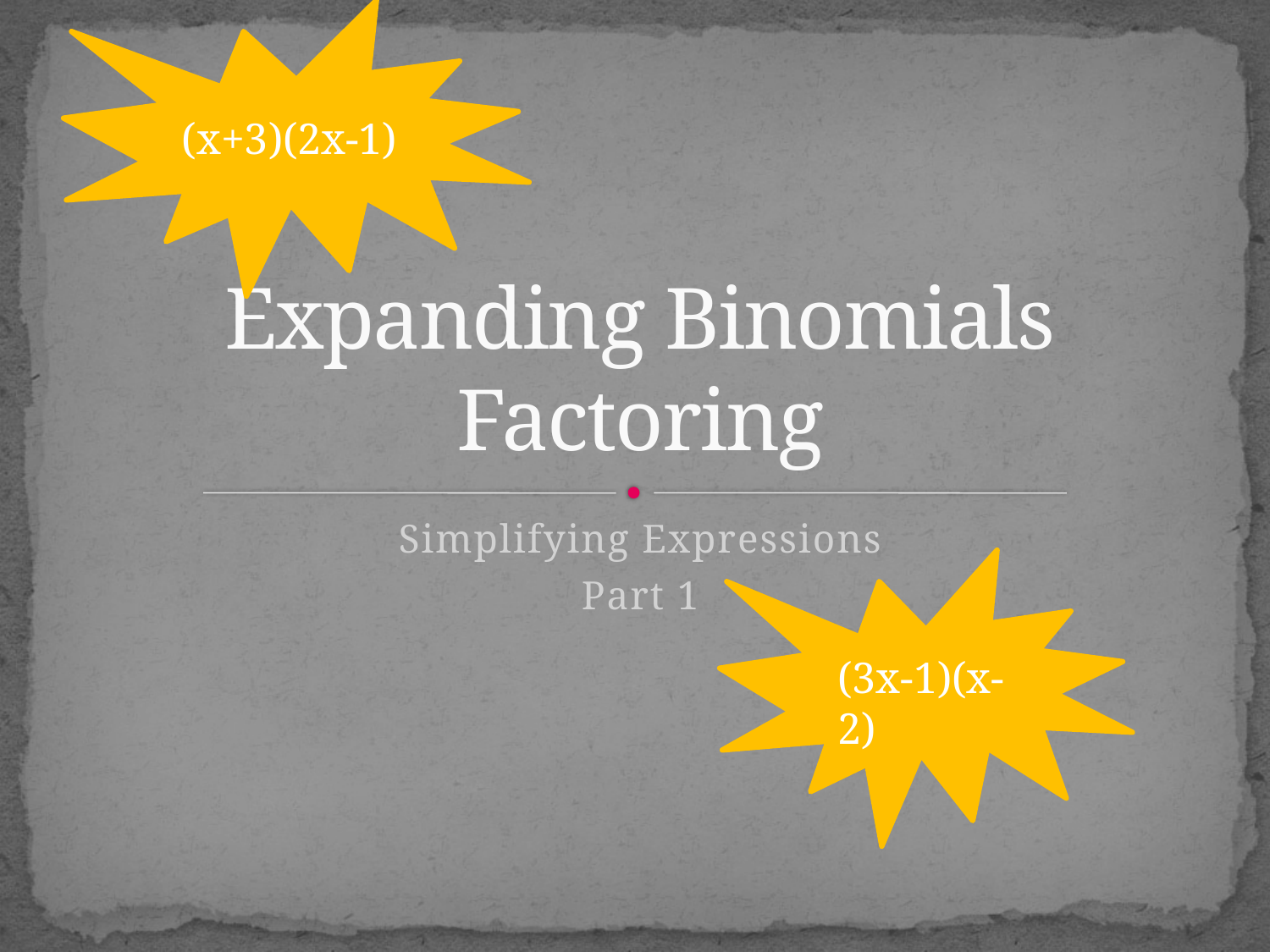

(x+3)(2x-1)
# Expanding Binomials Factoring
Simplifying Expressions
Part 1

(3x-1)(x-2)